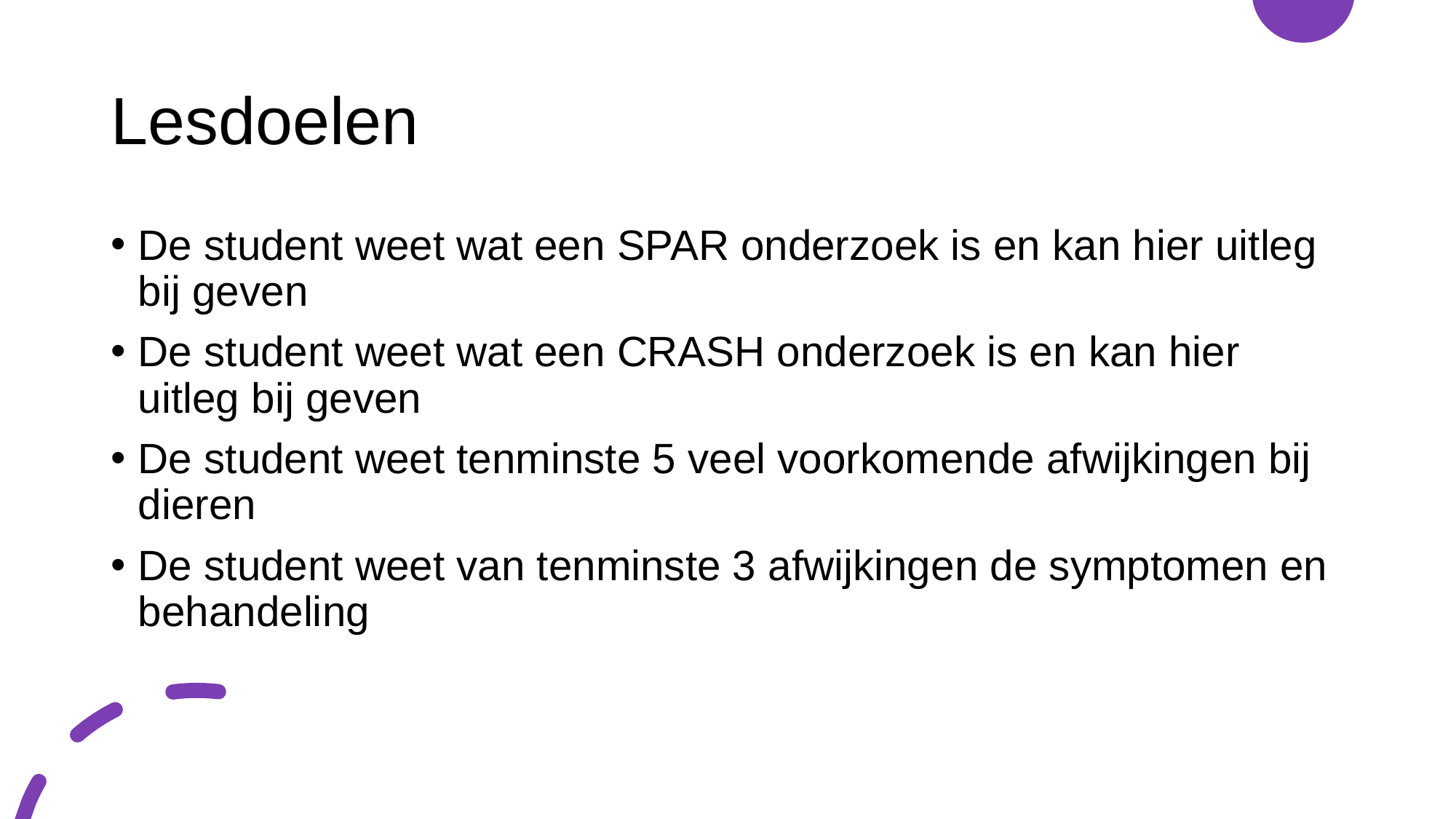

# Lesdoelen
De student weet wat een SPAR onderzoek is en kan hier uitleg bij geven
De student weet wat een CRASH onderzoek is en kan hier uitleg bij geven
De student weet tenminste 5 veel voorkomende afwijkingen bij dieren
De student weet van tenminste 3 afwijkingen de symptomen en behandeling